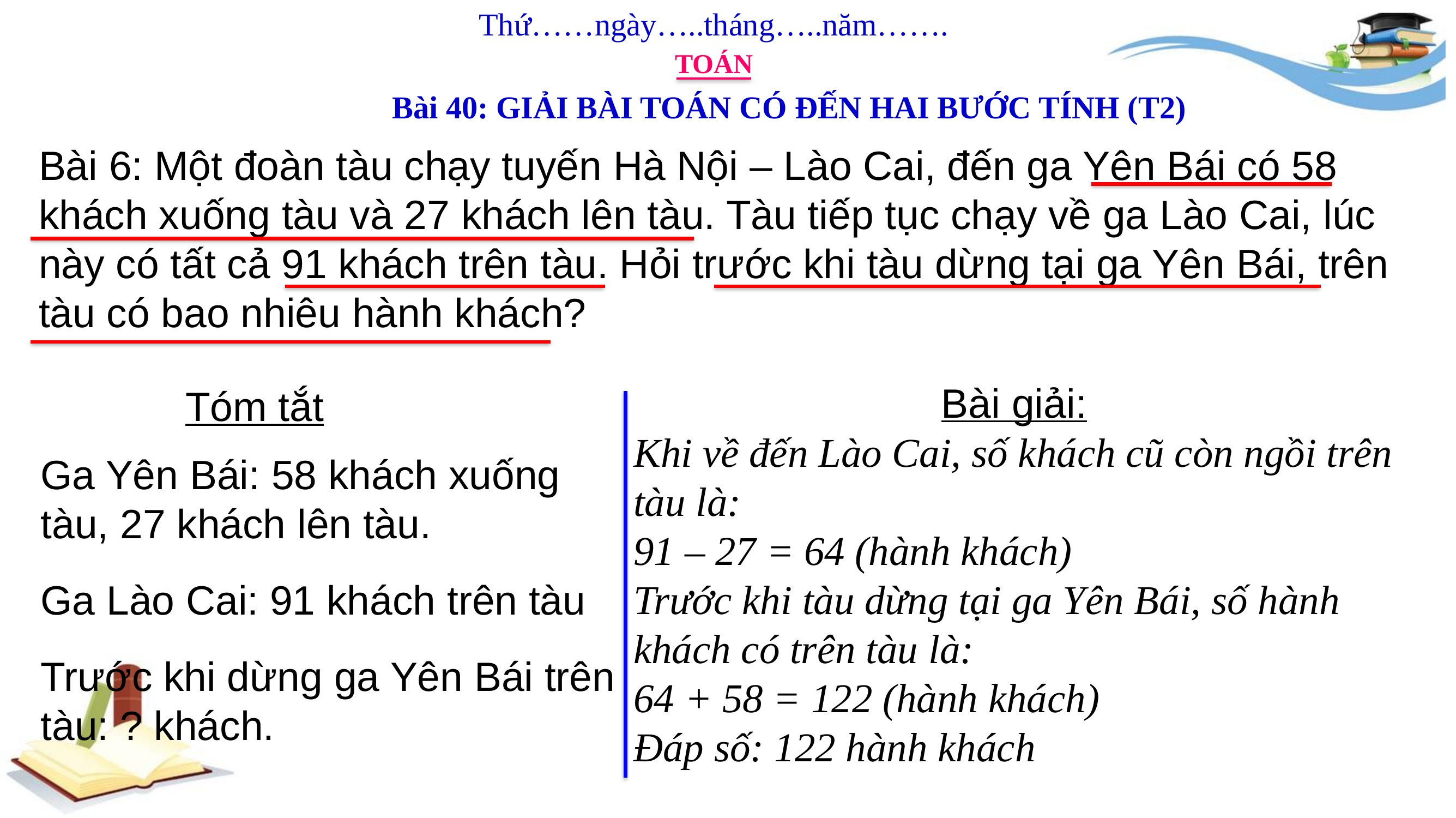

Thứ……ngày…..tháng…..năm…….
TOÁN
Bài 40: GIẢI BÀI TOÁN CÓ ĐẾN HAI BƯỚC TÍNH (T2)
Bài 6: Một đoàn tàu chạy tuyến Hà Nội – Lào Cai, đến ga Yên Bái có 58 khách xuống tàu và 27 khách lên tàu. Tàu tiếp tục chạy về ga Lào Cai, lúc này có tất cả 91 khách trên tàu. Hỏi trước khi tàu dừng tại ga Yên Bái, trên tàu có bao nhiêu hành khách?
Bài giải:
Khi về đến Lào Cai, số khách cũ còn ngồi trên tàu là:
91 – 27 = 64 (hành khách)
Trước khi tàu dừng tại ga Yên Bái, số hành khách có trên tàu là:
64 + 58 = 122 (hành khách)
Đáp số: 122 hành khách
Tóm tắt
Ga Yên Bái: 58 khách xuống tàu, 27 khách lên tàu.
Ga Lào Cai: 91 khách trên tàu
Trước khi dừng ga Yên Bái trên tàu: ? khách.